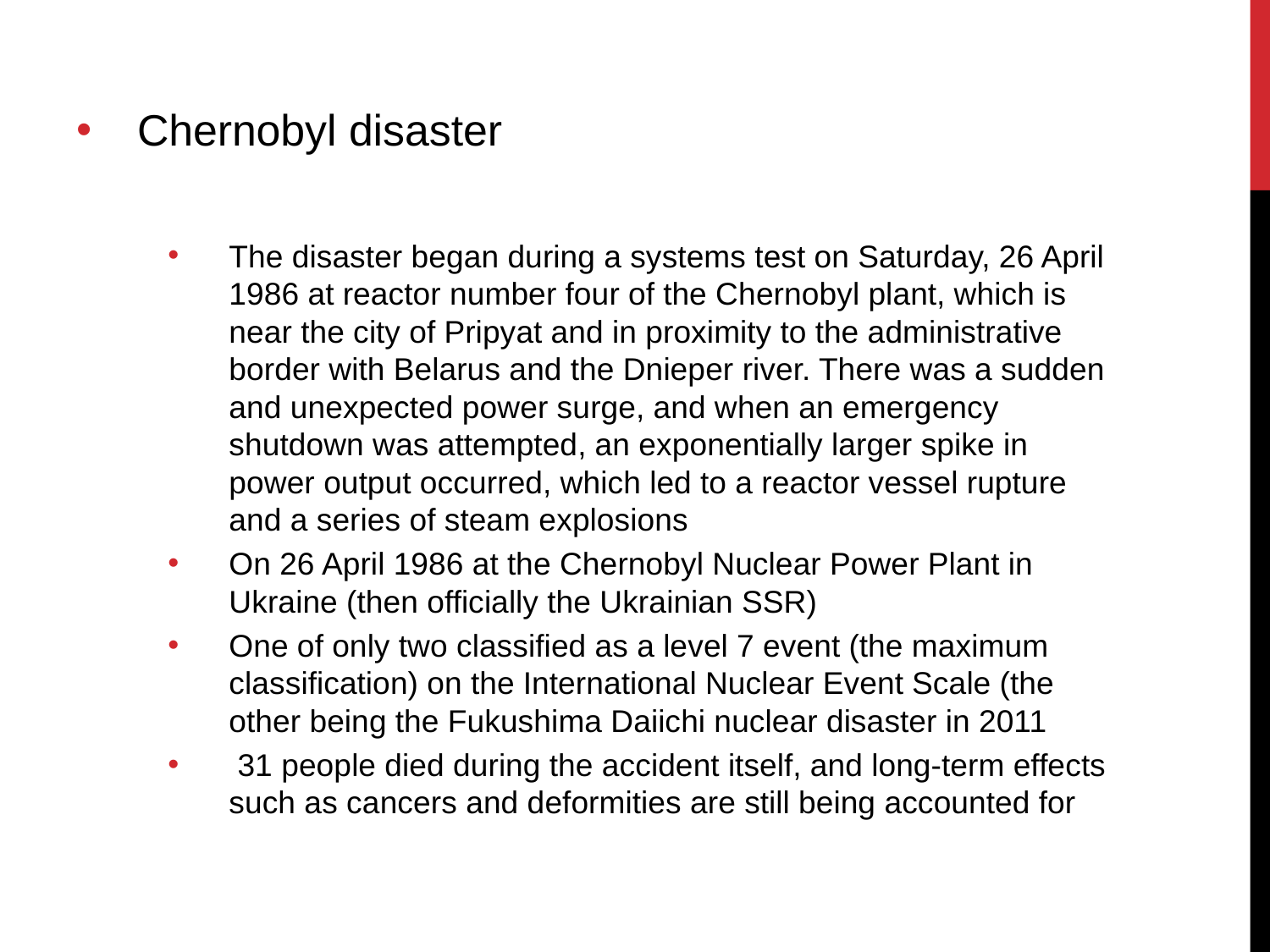

Chernobyl disaster

The disaster began during a systems test on Saturday, 26 April 1986 at reactor number four of the Chernobyl plant, which is near the city of Pripyat and in proximity to the administrative border with Belarus and the Dnieper river. There was a sudden and unexpected power surge, and when an emergency shutdown was attempted, an exponentially larger spike in power output occurred, which led to a reactor vessel rupture and a series of steam explosions
On 26 April 1986 at the Chernobyl Nuclear Power Plant in Ukraine (then officially the Ukrainian SSR)
One of only two classified as a level 7 event (the maximum classification) on the International Nuclear Event Scale (the other being the Fukushima Daiichi nuclear disaster in 2011
 31 people died during the accident itself, and long-term effects such as cancers and deformities are still being accounted for